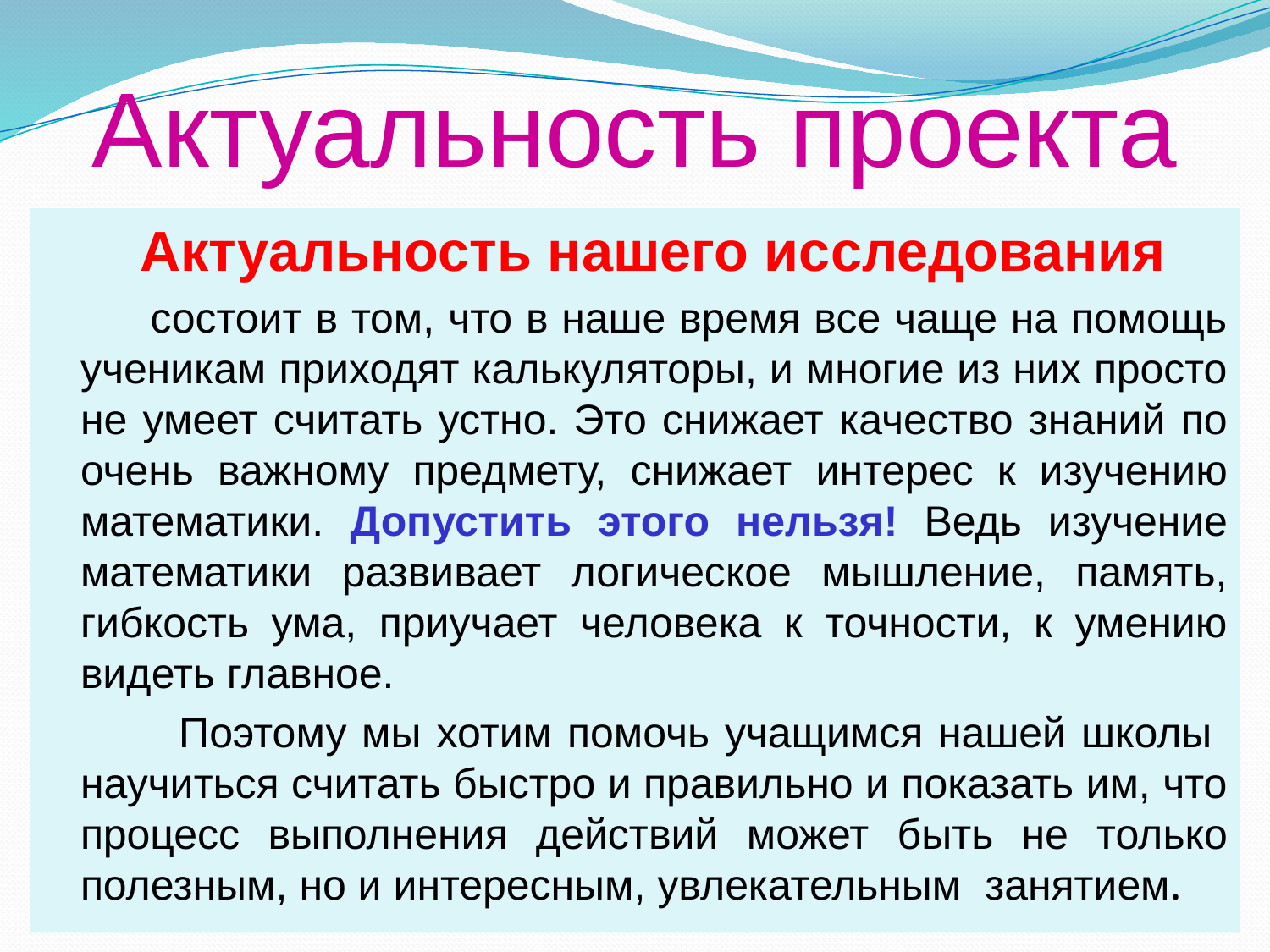

# Актуальность проекта
    Актуальность нашего исследования
        состоит в том, что в наше время все чаще на помощь ученикам приходят калькуляторы, и многие из них просто не умеет считать устно. Это снижает качество знаний по очень важному предмету, снижает интерес к изучению математики. Допустить этого нельзя! Ведь изучение математики развивает логическое мышление, память, гибкость ума, приучает человека к точности, к умению видеть главное.
         Поэтому мы хотим помочь учащимся нашей школы  научиться считать быстро и правильно и показать им, что процесс выполнения действий может быть не только полезным, но и интересным, увлекательным  занятием.